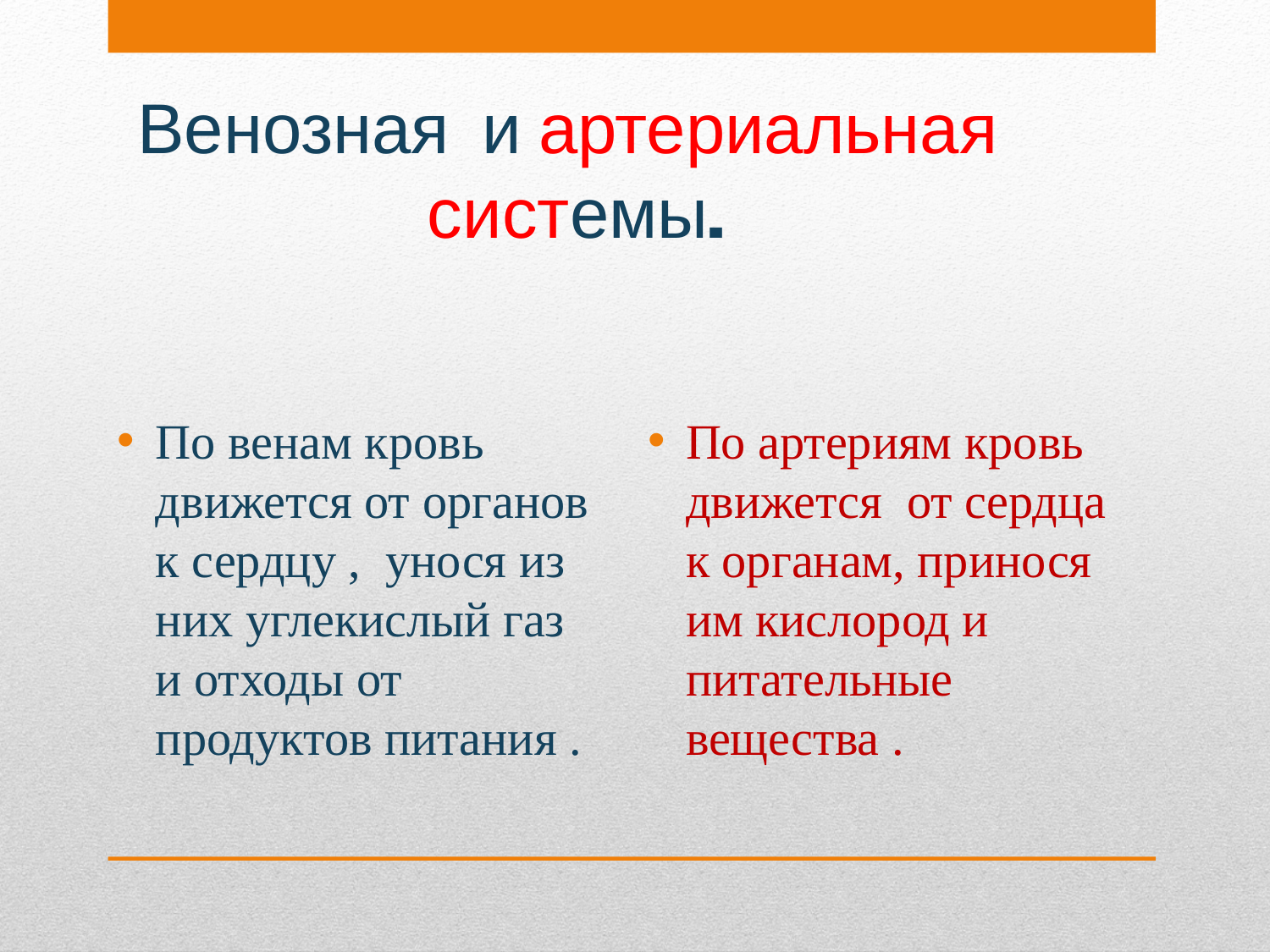

# Венозная  и артериальная  системы.
По венам кровь движется от органов к сердцу ,  унося из них углекислый газ и отходы от продуктов питания .
По артериям кровь  движется  от сердца к органам, принося им кислород и питательные вещества .